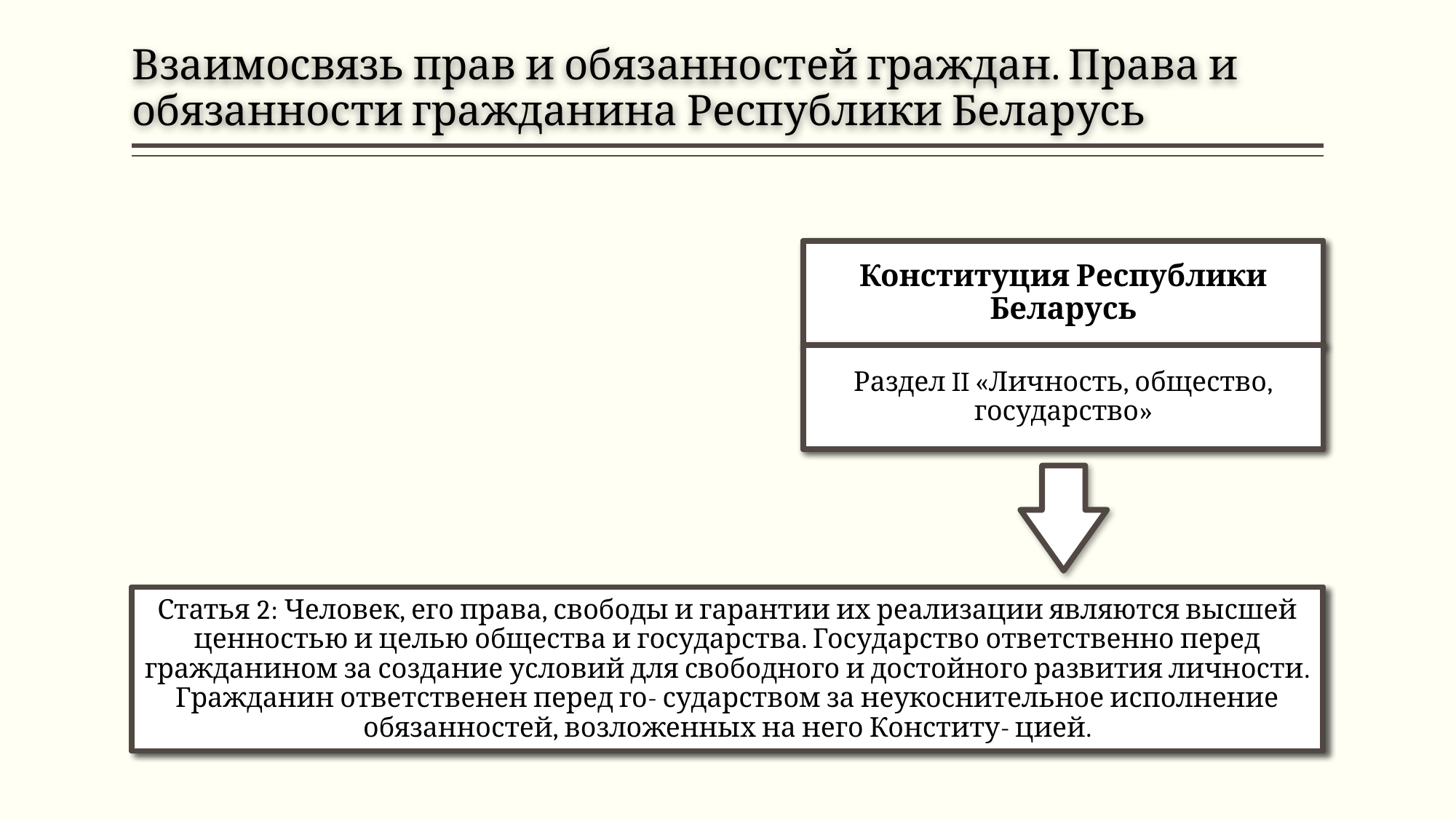

# Взаимосвязь прав и обязанностей граждан. Права и обязанности гражданина Республики Беларусь

Конституция Республики Беларусь

Раздел II «Личность, общество, государство»

Статья 2: Человек, его права, свободы и гарантии их реализации являются высшей ценностью и целью общества и государства. Государство ответственно перед гражданином за создание условий для свободного и достойного развития личности. Гражданин ответственен перед го- сударством за неукоснительное исполнение обязанностей, возложенных на него Конститу- цией.